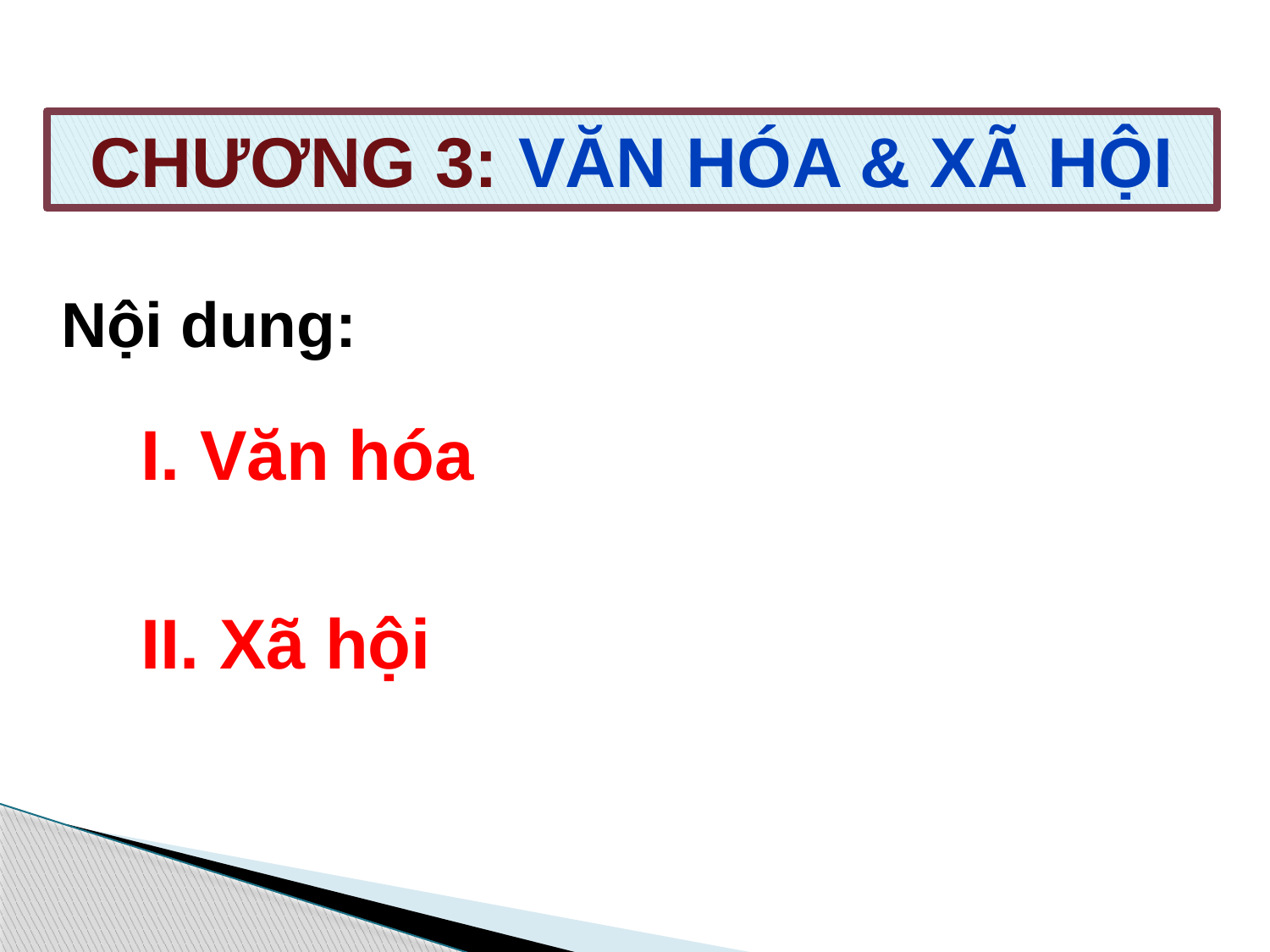

CHƯƠNG 3: VĂN HÓA & XÃ HỘI
Nội dung:
I. Văn hóa
II. Xã hội